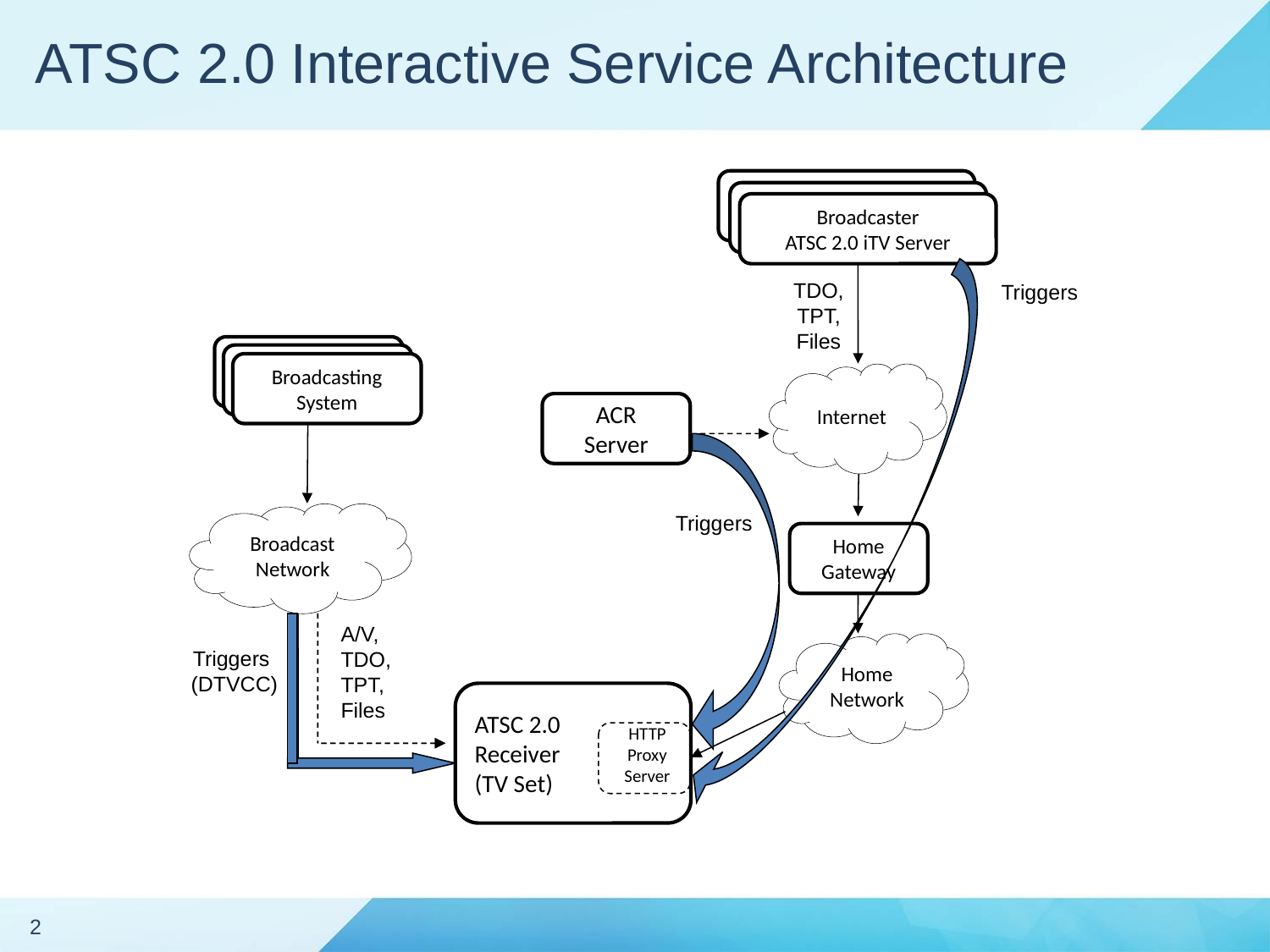

# ATSC 2.0 Interactive Service Architecture
Broadcaster
ATSC 2.0 iTV Server
Broadcaster
ATSC 2.0 iTV Server
Broadcaster
ATSC 2.0 iTV Server

TDO,
TPT,
Files
Triggers
Broadcasting
System
Broadcasting
System
Broadcasting
System

Broadcast
Network

A/V,
TDO,
TPT,
Files
Triggers
(DTVCC)

Internet
ACR
Server

Triggers
Home Gateway

Home Network
ATSC 2.0
Receiver
(TV Set)

HTTP
Proxy
Server

2